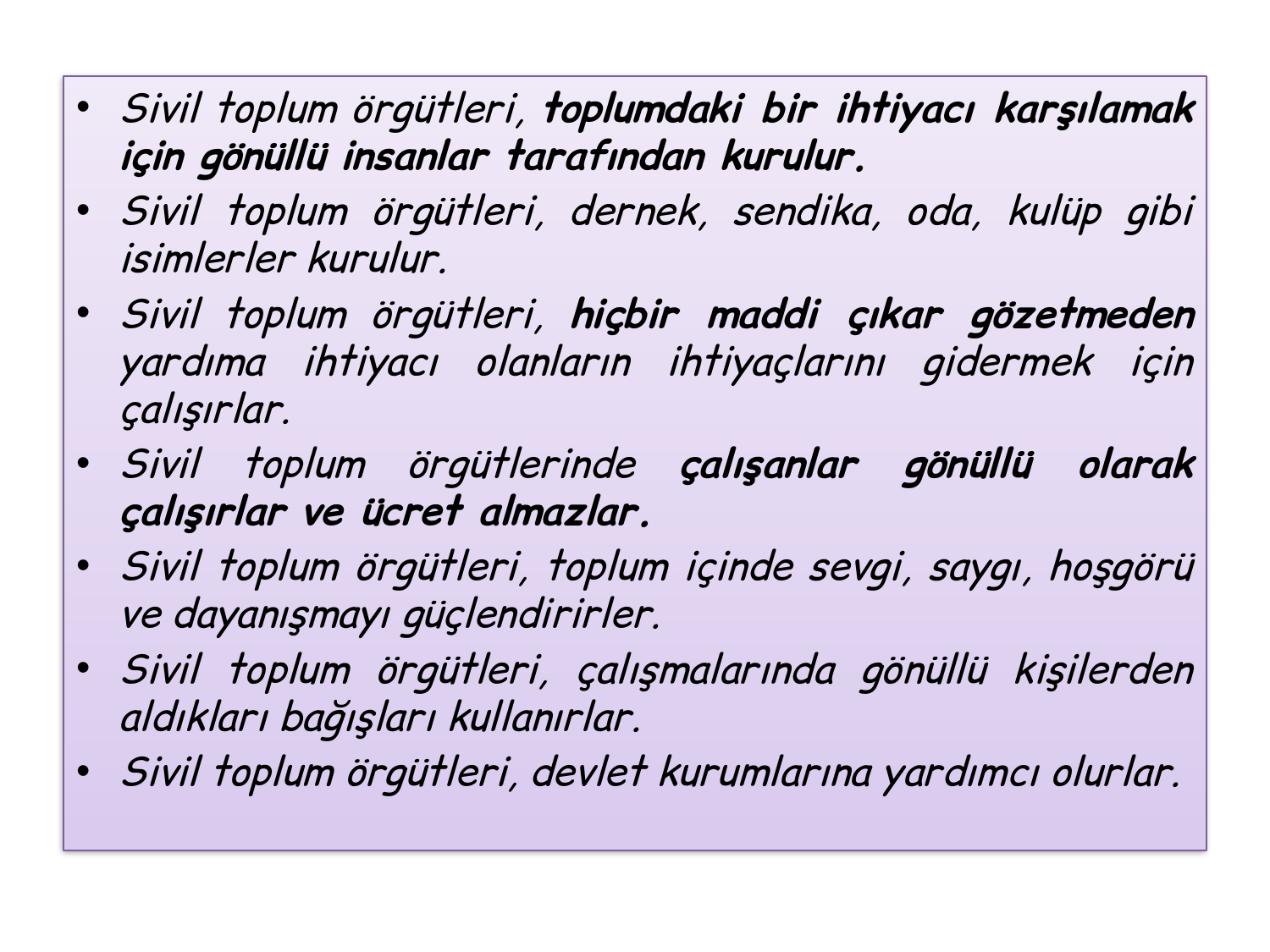

Sivil toplum örgütleri, toplumdaki bir ihtiyacı karşılamak için gönüllü insanlar tarafından kurulur.
Sivil toplum örgütleri, dernek, sendika, oda, kulüp gibi isimlerler kurulur.
Sivil toplum örgütleri, hiçbir maddi çıkar gözetmeden yardıma ihtiyacı olanların ihtiyaçlarını gidermek için çalışırlar.
Sivil toplum örgütlerinde çalışanlar gönüllü olarak çalışırlar ve ücret almazlar.
Sivil toplum örgütleri, toplum içinde sevgi, saygı, hoşgörü ve dayanışmayı güçlendirirler.
Sivil toplum örgütleri, çalışmalarında gönüllü kişilerden aldıkları bağışları kullanırlar.
Sivil toplum örgütleri, devlet kurumlarına yardımcı olurlar.